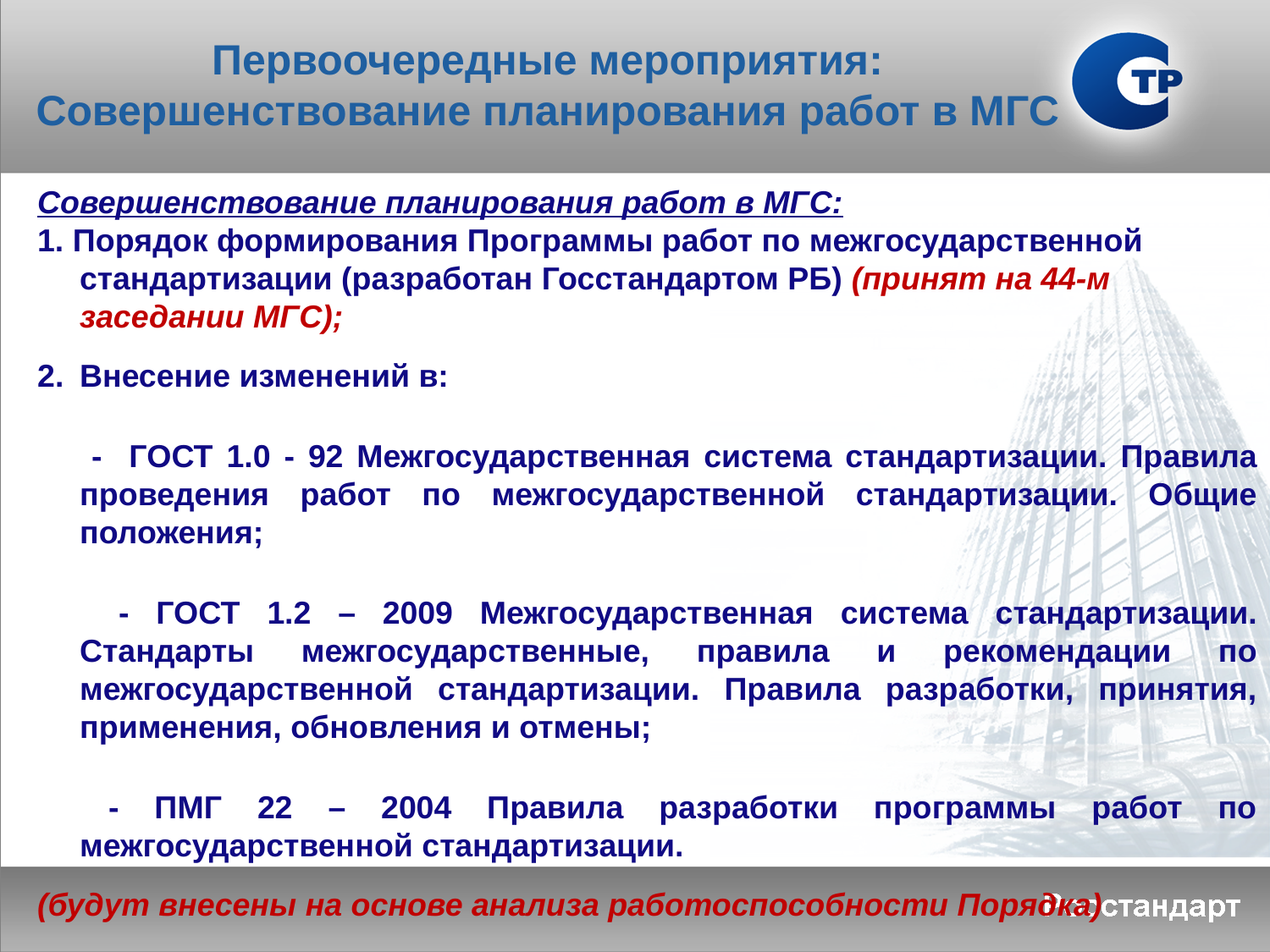

Первоочередные мероприятия:
Совершенствование планирования работ в МГС

Совершенствование планирования работ в МГС:
1. Порядок формирования Программы работ по межгосударственной стандартизации (разработан Госстандартом РБ) (принят на 44-м заседании МГС);
Внесение изменений в:
    -  ГОСТ 1.0 - 92 Межгосударственная система стандартизации. Правила проведения работ по межгосударственной стандартизации. Общие положения;
   - ГОСТ 1.2 – 2009 Межгосударственная система стандартизации. Стандарты межгосударственные, правила и рекомендации по межгосударственной стандартизации. Правила разработки, принятия, применения, обновления и отмены;
  - ПМГ 22 – 2004 Правила разработки программы работ по межгосударственной стандартизации.
(будут внесены на основе анализа работоспособности Порядка)